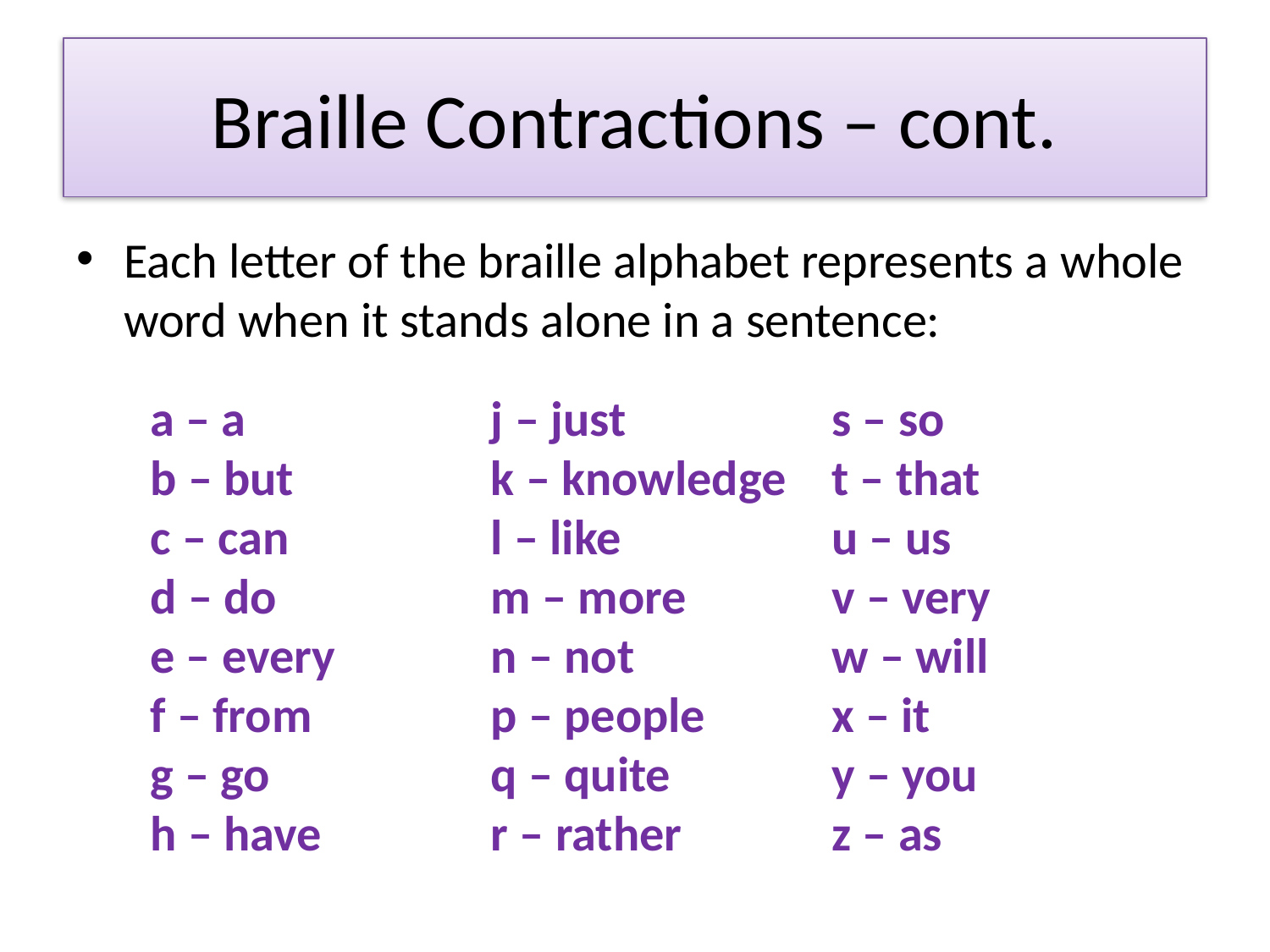

# Braille Contractions – cont.
Each letter of the braille alphabet represents a whole word when it stands alone in a sentence:
a – a
b – but
c – can
d – do
e – every
f – from
g – go
h – have
j – just
k – knowledge
l – like
m – more
n – not
p – people
q – quite
r – rather
s – so
t – that
u – us
v – very
w – will
x – it
y – you
z – as